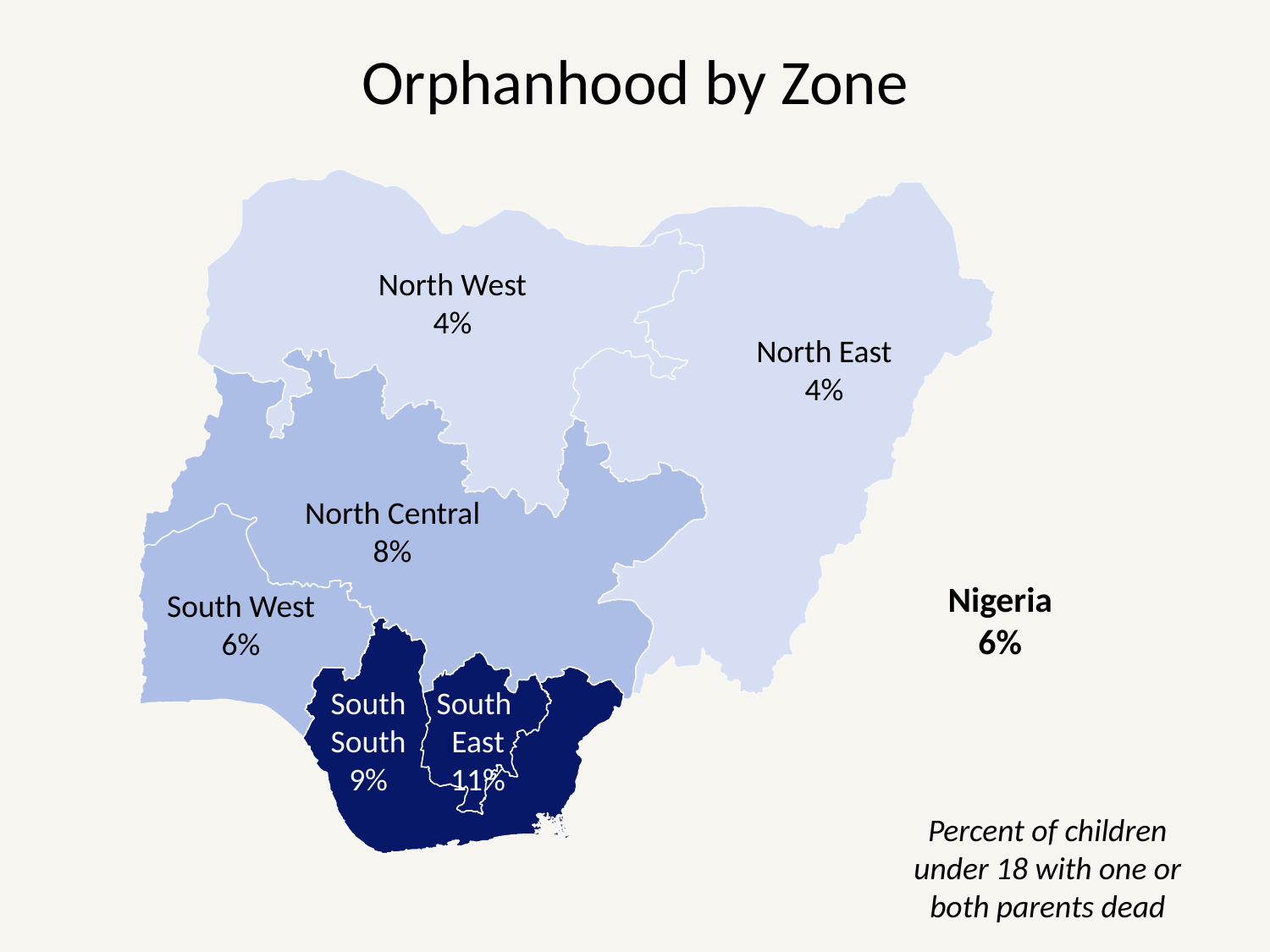

# Orphanhood by Zone

North West
4%
North East
4%
North Central
8%
South West
6%
South
South
9%
South
East
11%
Nigeria
6%
Percent of children under 18 with one or both parents dead